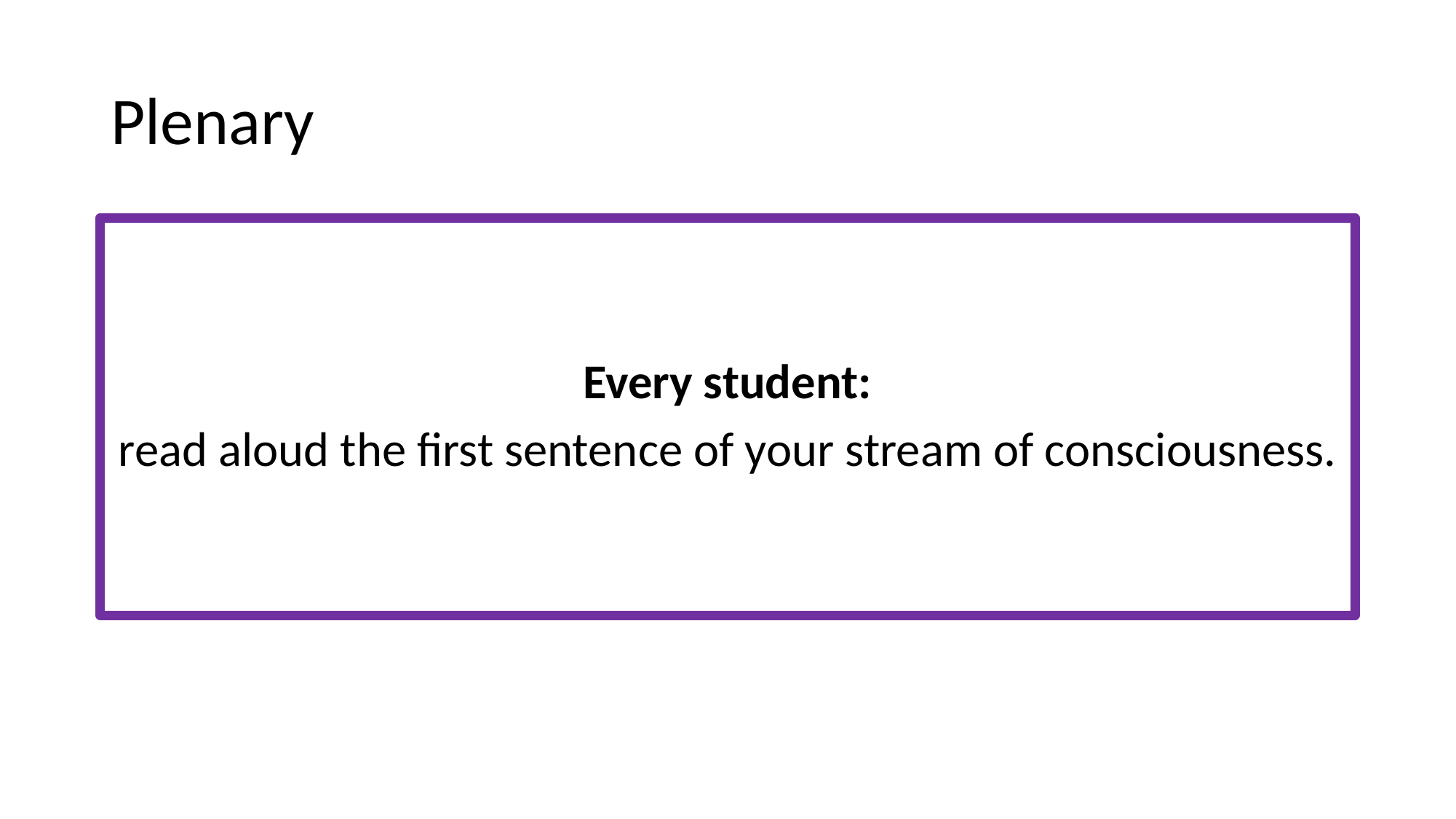

# Plenary
Every student:
read aloud the first sentence of your stream of consciousness.